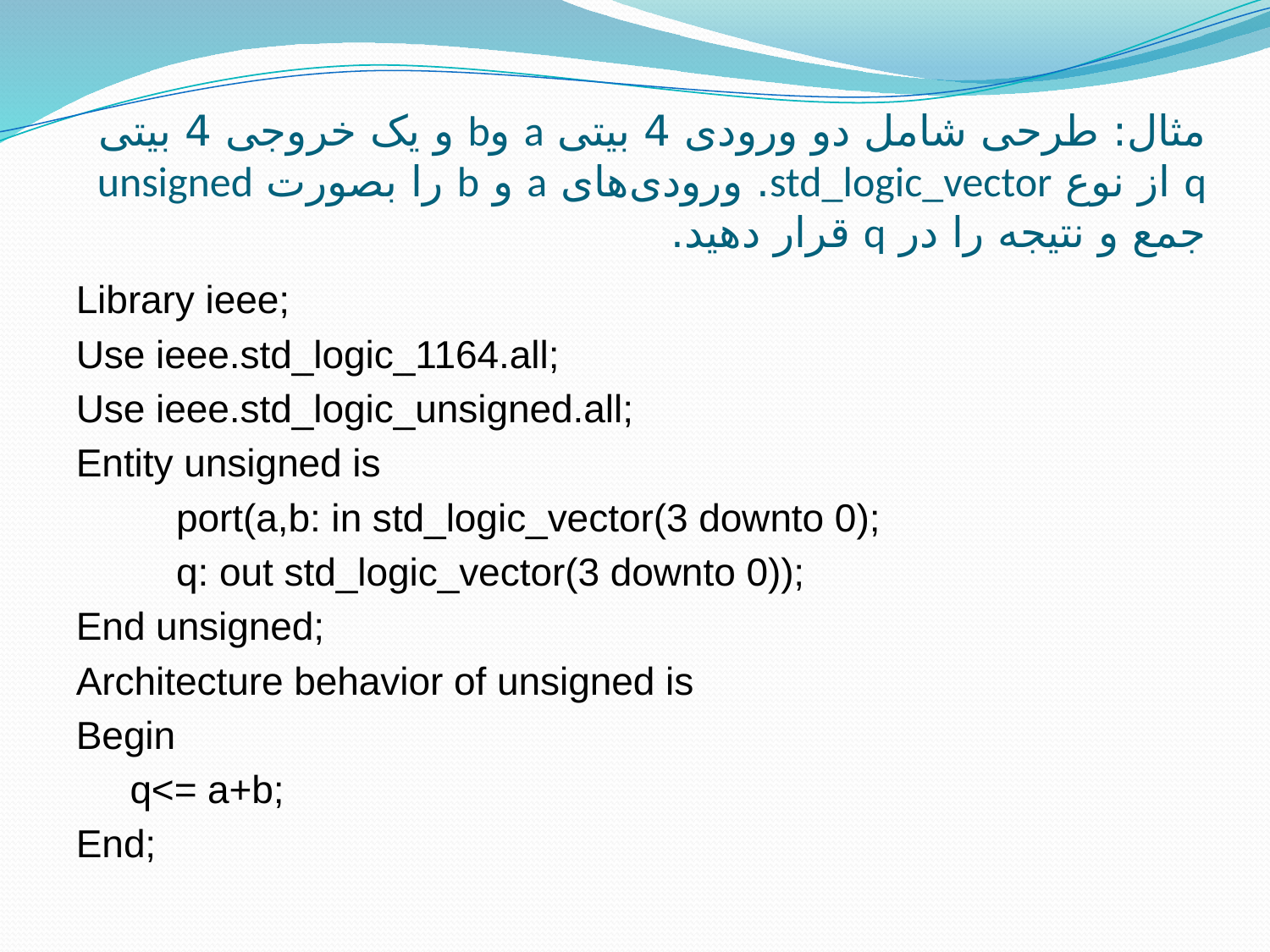

# مثال: طرحی شامل دو ورودی 4 بیتی a وb و یک خروجی 4 بیتی q از نوع std_logic_vector. ورودی‌های a و b را بصورت unsigned جمع و نتیجه را در q قرار دهید.
Library ieee;
Use ieee.std_logic_1164.all;
Use ieee.std_logic_unsigned.all;
Entity unsigned is
	port(a,b: in std_logic_vector(3 downto 0);
		q: out std_logic_vector(3 downto 0));
End unsigned;
Architecture behavior of unsigned is
Begin
     q<= a+b;
End;